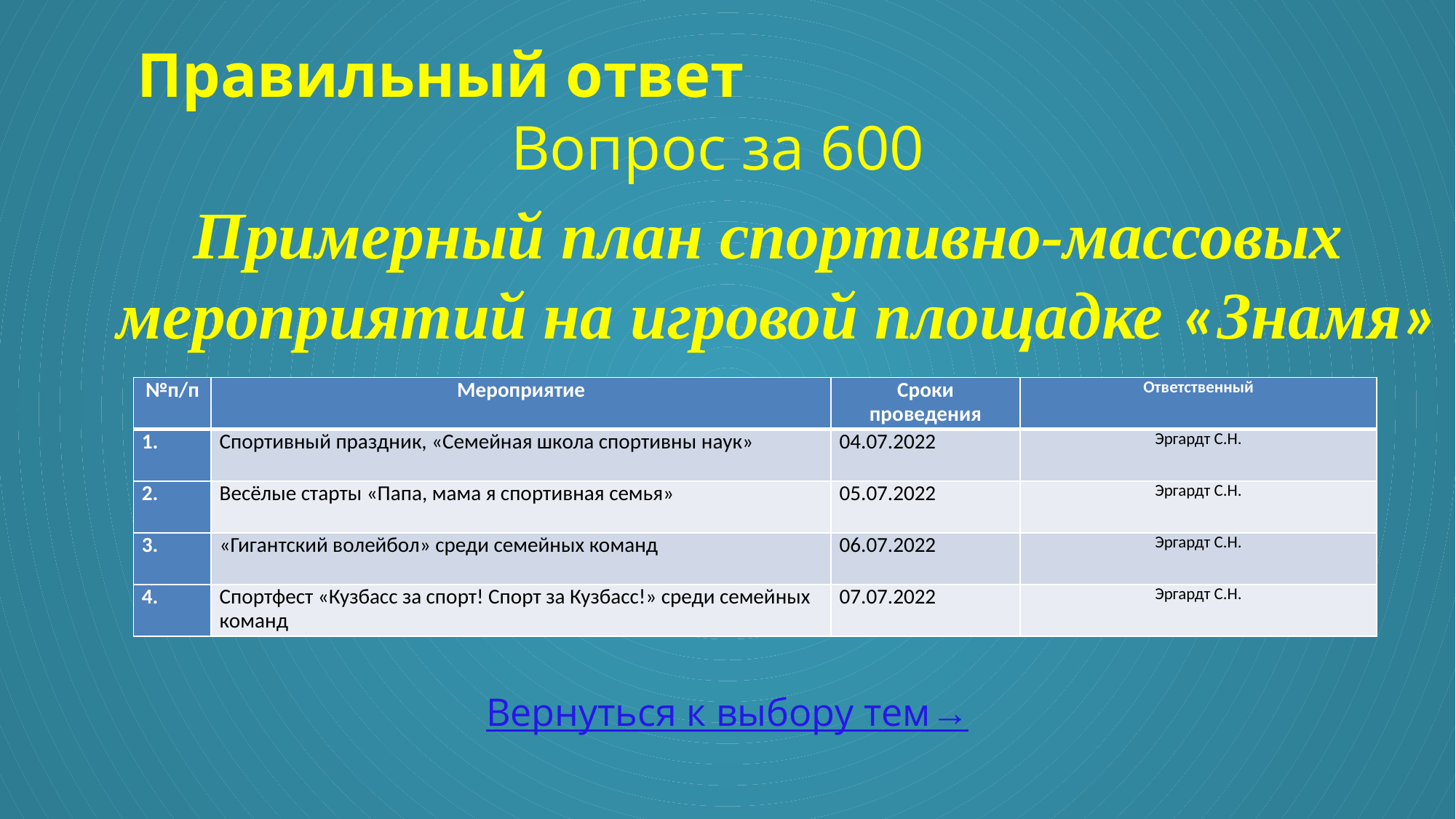

# Правильный ответ                                    Вопрос за 600
Примерный план спортивно-массовых
мероприятий на игровой площадке «Знамя»

| №п/п | Мероприятие | Сроки проведения | Ответственный |
| --- | --- | --- | --- |
|  | Спортивный праздник, «Семейная школа спортивны наук» | 04.07.2022 | Эргардт С.Н. |
| 2. | Весёлые старты «Папа, мама я спортивная семья» | 05.07.2022 | Эргардт С.Н. |
| 3. | «Гигантский волейбол» среди семейных команд | 06.07.2022 | Эргардт С.Н. |
| 4. | Спортфест «Кузбасс за спорт! Спорт за Кузбасс!» среди семейных команд | 07.07.2022 | Эргардт С.Н. |
Вернуться к выбору тем→